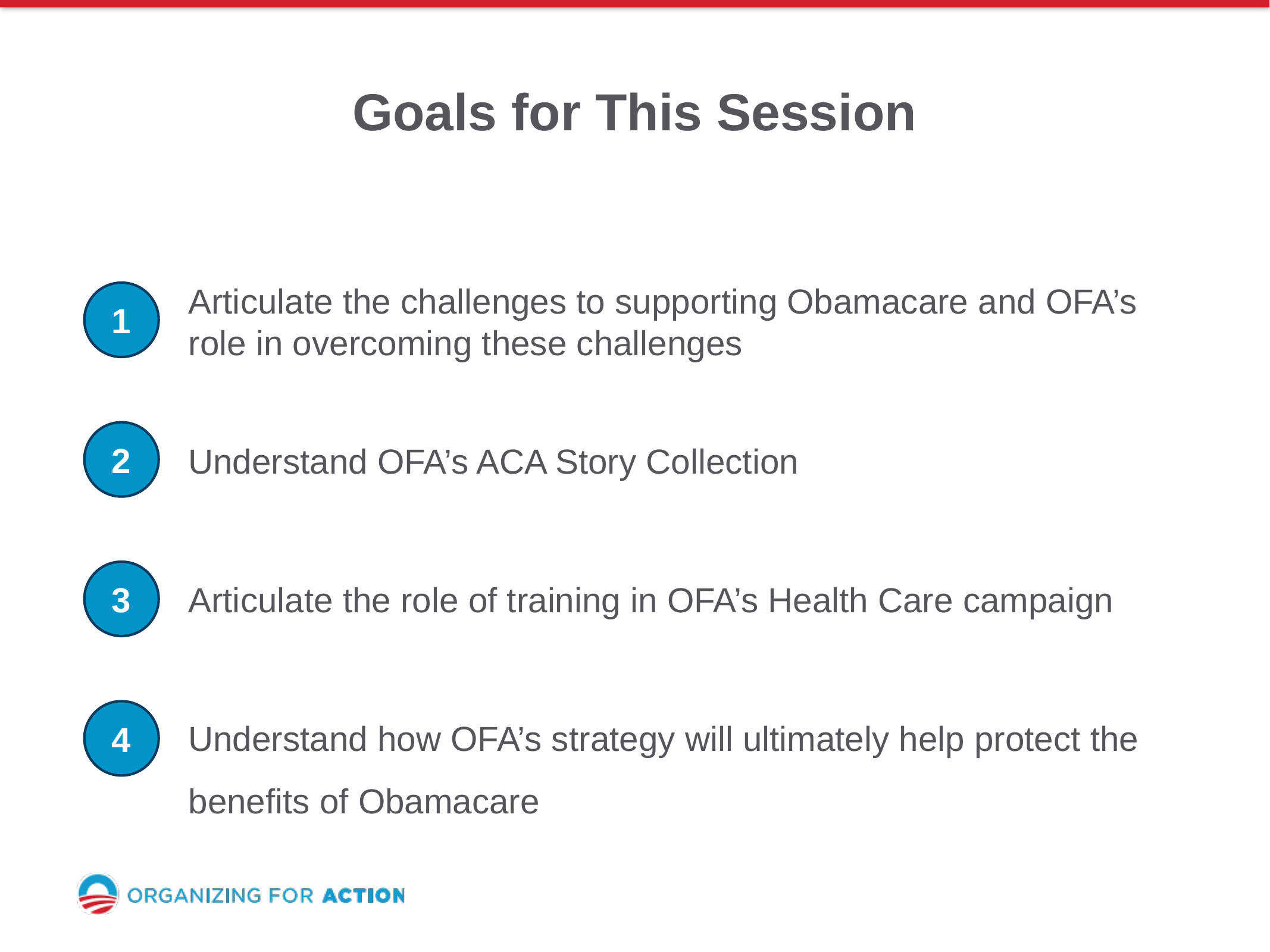

Goals for This Session
Articulate the challenges to supporting Obamacare and OFA’s role in overcoming these challenges
1
Understand OFA’s ACA Story Collection
2
Articulate the role of training in OFA’s Health Care campaign
3
Understand how OFA’s strategy will ultimately help protect the benefits of Obamacare
4